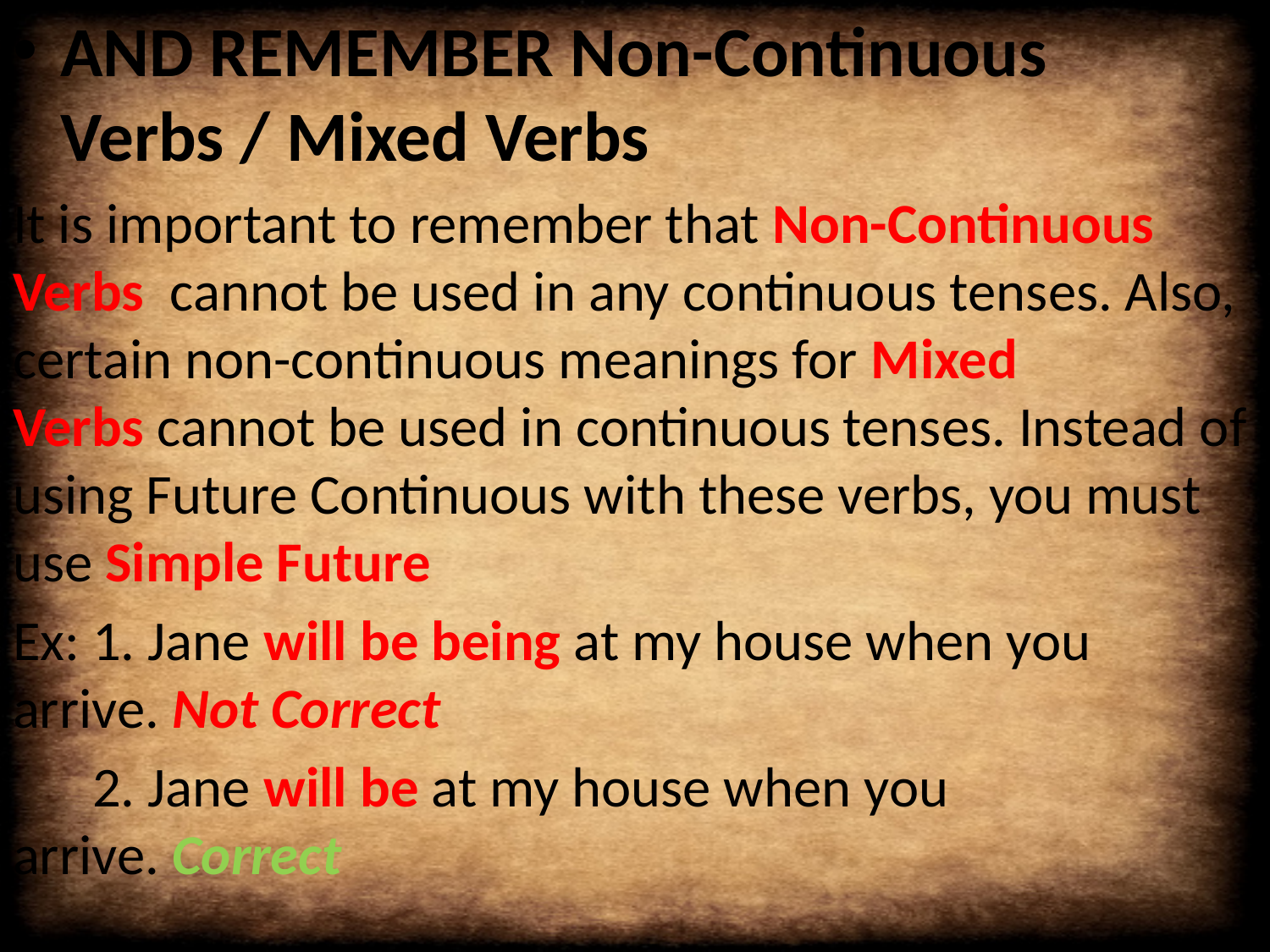

AND REMEMBER Non-Continuous Verbs / Mixed Verbs
It is important to remember that Non-Continuous Verbs  cannot be used in any continuous tenses. Also, certain non-continuous meanings for Mixed Verbs cannot be used in continuous tenses. Instead of using Future Continuous with these verbs, you must use Simple Future
Ex: 1. Jane will be being at my house when you arrive. Not Correct
2. Jane will be at my house when you arrive. Correct